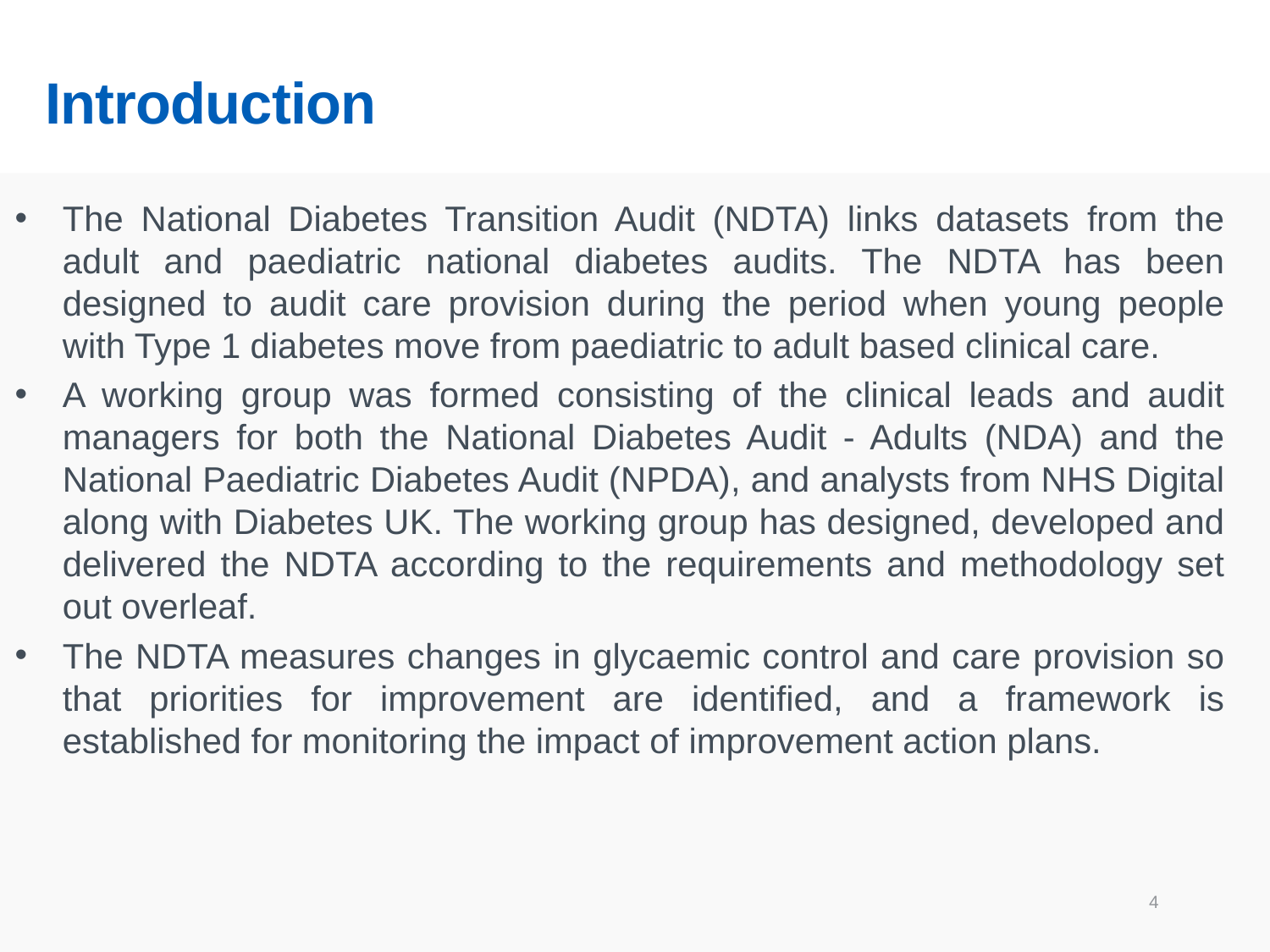

# Introduction
The National Diabetes Transition Audit (NDTA) links datasets from the adult and paediatric national diabetes audits. The NDTA has been designed to audit care provision during the period when young people with Type 1 diabetes move from paediatric to adult based clinical care.
A working group was formed consisting of the clinical leads and audit managers for both the National Diabetes Audit - Adults (NDA) and the National Paediatric Diabetes Audit (NPDA), and analysts from NHS Digital along with Diabetes UK. The working group has designed, developed and delivered the NDTA according to the requirements and methodology set out overleaf.
The NDTA measures changes in glycaemic control and care provision so that priorities for improvement are identified, and a framework is established for monitoring the impact of improvement action plans.
4